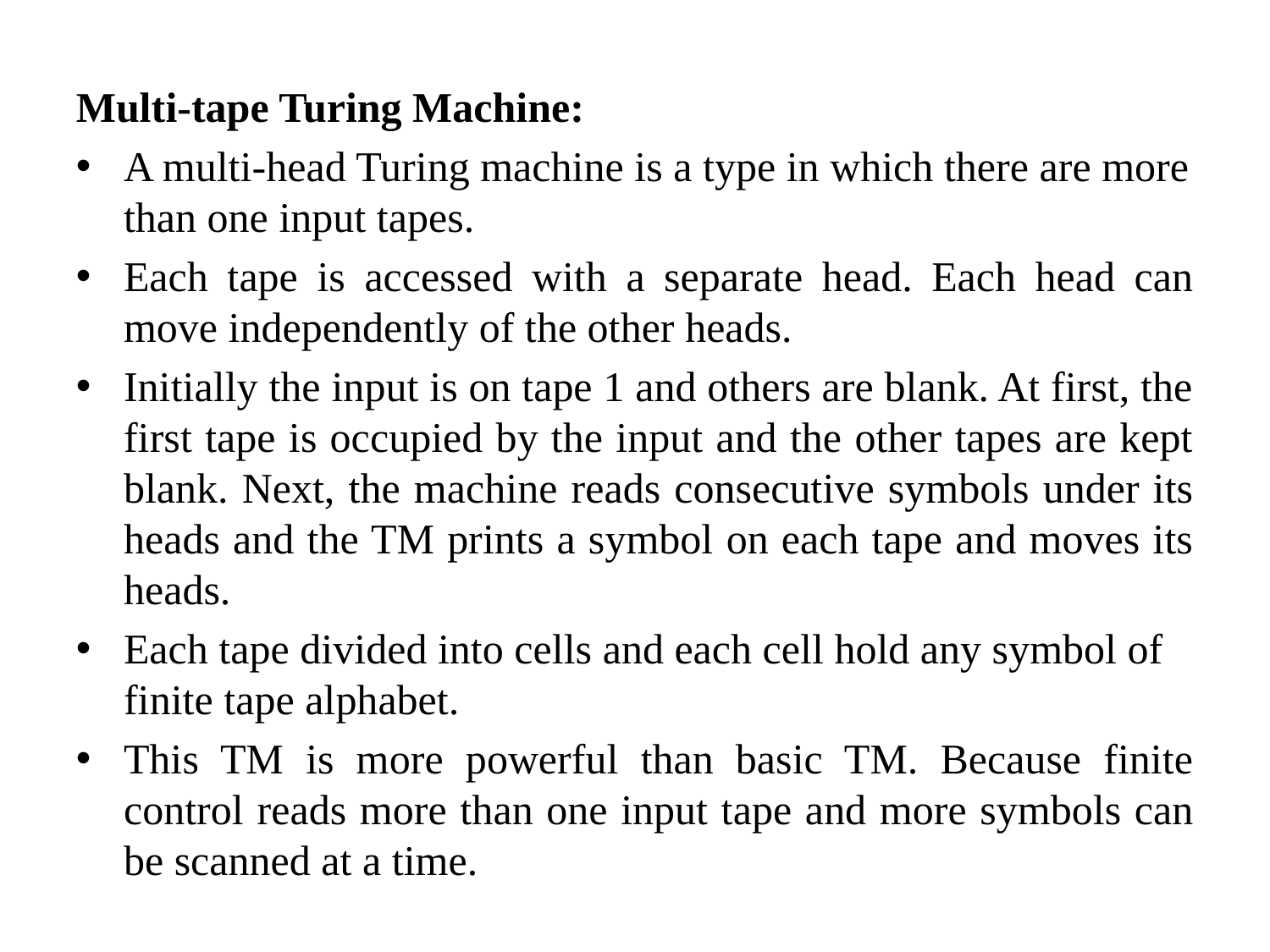

Multi-tape Turing Machine:
A multi-head Turing machine is a type in which there are more than one input tapes.
Each tape is accessed with a separate head. Each head can move independently of the other heads.
Initially the input is on tape 1 and others are blank. At first, the first tape is occupied by the input and the other tapes are kept blank. Next, the machine reads consecutive symbols under its heads and the TM prints a symbol on each tape and moves its heads.
Each tape divided into cells and each cell hold any symbol of finite tape alphabet.
This TM is more powerful than basic TM. Because finite control reads more than one input tape and more symbols can be scanned at a time.